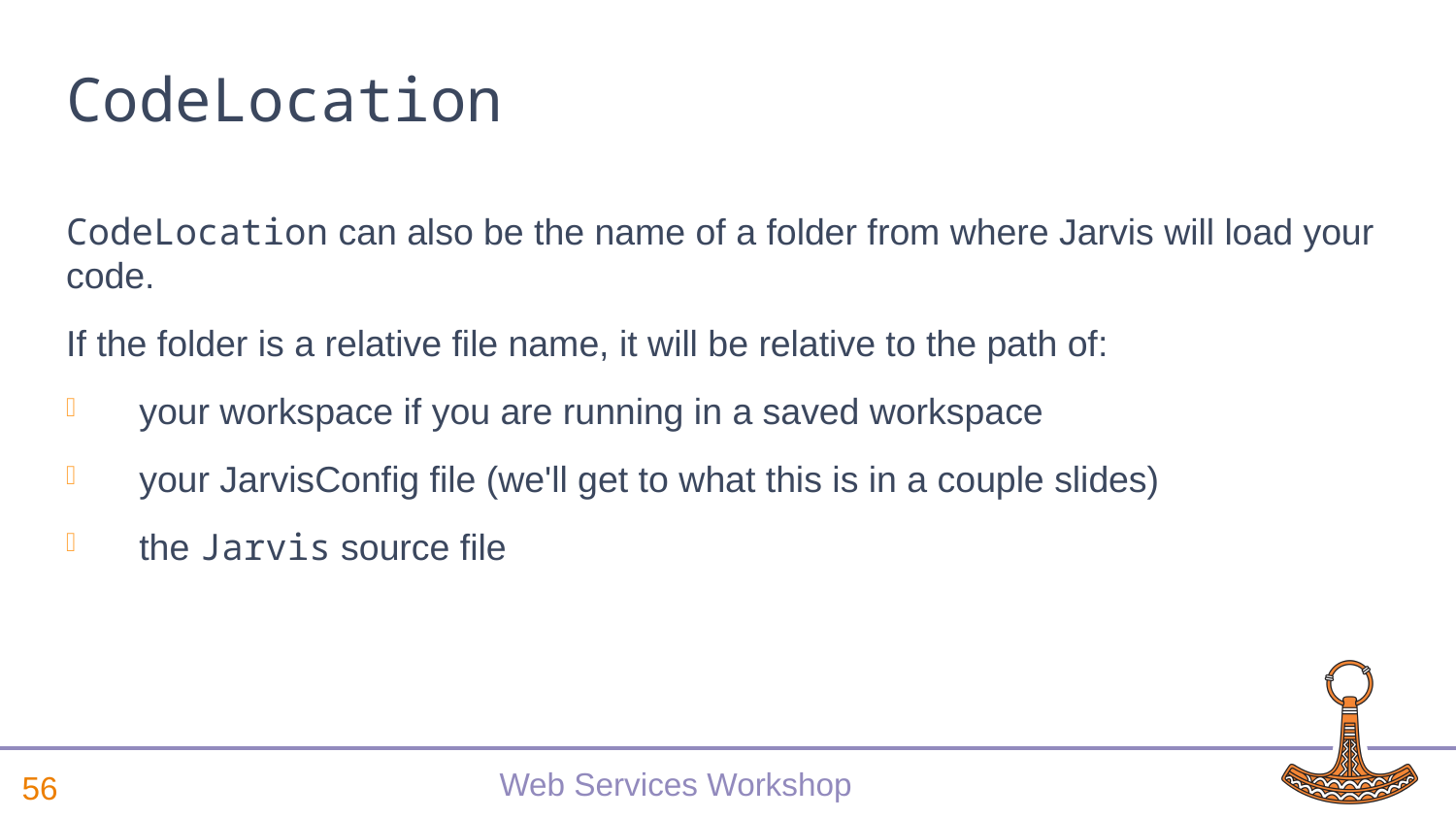

# CodeLocation
CodeLocation can also be the name of a folder from where Jarvis will load your code.
If the folder is a relative file name, it will be relative to the path of:
your workspace if you are running in a saved workspace
your JarvisConfig file (we'll get to what this is in a couple slides)
the Jarvis source file